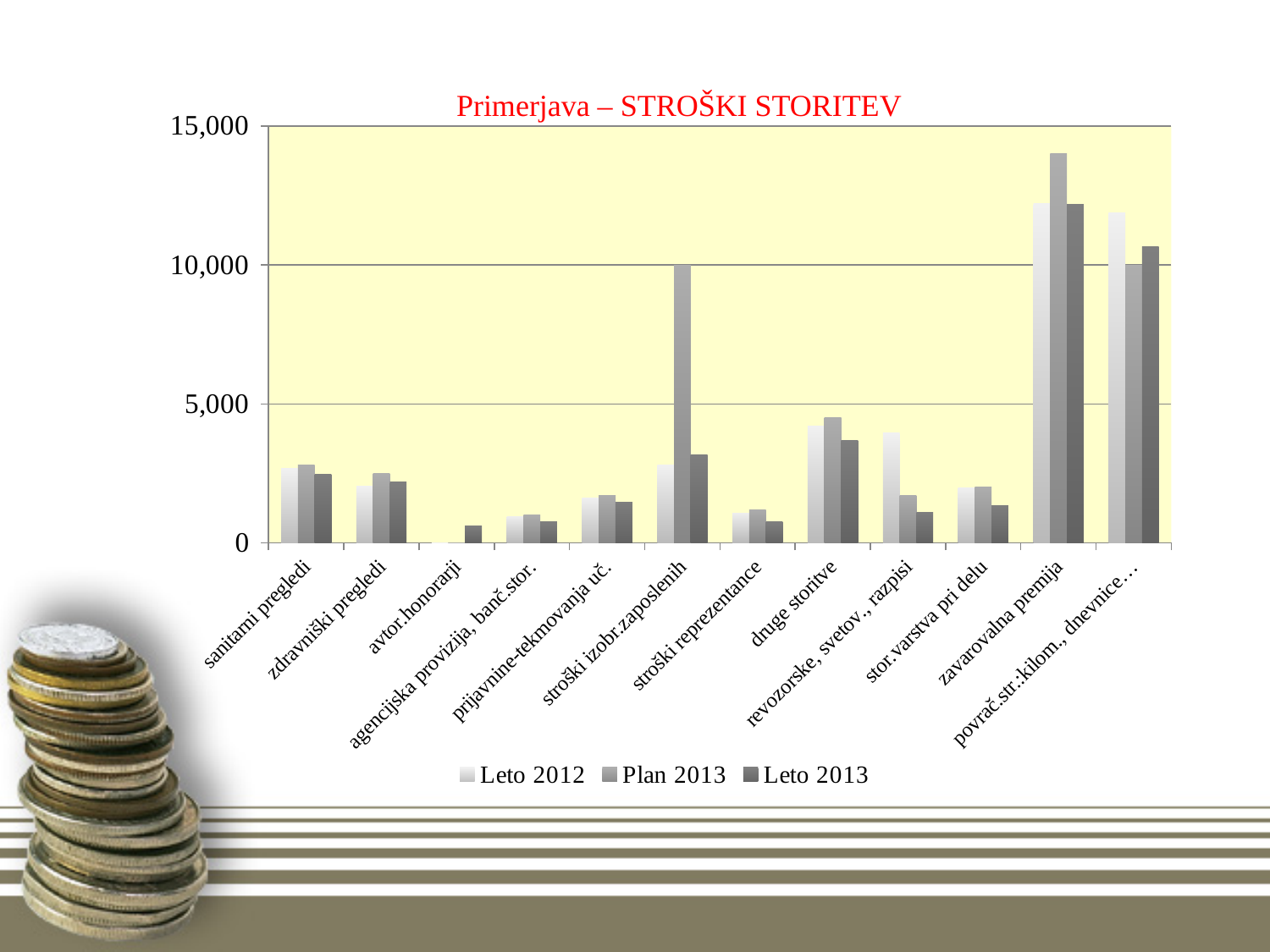

### Chart

| Category | Leto 2012 | Plan 2013 | Leto 2013 |
|---|---|---|---|
| sanitarni pregledi | 2684.0 | 2800.0 | 2459.0 |
| zdravniški pregledi | 2047.0 | 2500.0 | 2185.0 |
| avtor.honorarji | 0.0 | 0.0 | 600.0 |
| agencijska provizija, banč.stor. | 930.0 | 1000.0 | 759.0 |
| prijavnine-tekmovanja uč. | 1626.0 | 1700.0 | 1471.0 |
| stroški izobr.zaposlenih | 2810.0 | 10000.0 | 3156.0 |
| stroški reprezentance | 1066.0 | 1200.0 | 747.0 |
| druge storitve | 4197.0 | 4500.0 | 3678.0 |
| revozorske, svetov., razpisi | 3948.0 | 1700.0 | 1099.0 |
| stor.varstva pri delu | 1989.0 | 2000.0 | 1324.0 |
| zavarovalna premija | 12209.0 | 14000.0 | 12191.0 |
| povrač.str.:kilom., dnevnice… | 11865.0 | 10000.0 | 10651.0 |
# Primerjava – STROŠKI STORITEV